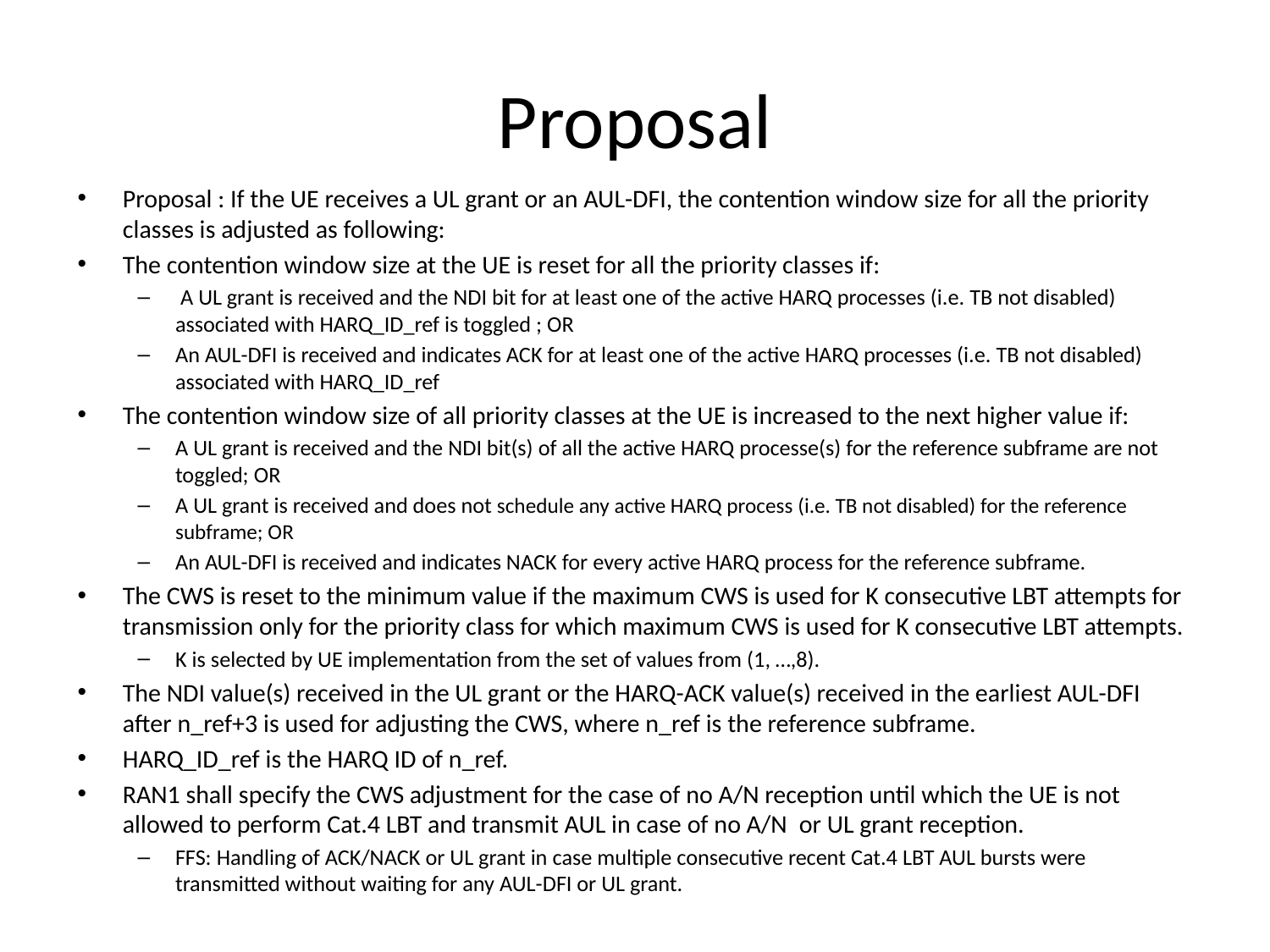

# Proposal
Proposal : If the UE receives a UL grant or an AUL-DFI, the contention window size for all the priority classes is adjusted as following:
The contention window size at the UE is reset for all the priority classes if:
 A UL grant is received and the NDI bit for at least one of the active HARQ processes (i.e. TB not disabled) associated with HARQ_ID_ref is toggled ; OR
An AUL-DFI is received and indicates ACK for at least one of the active HARQ processes (i.e. TB not disabled) associated with HARQ_ID_ref
The contention window size of all priority classes at the UE is increased to the next higher value if:
A UL grant is received and the NDI bit(s) of all the active HARQ processe(s) for the reference subframe are not toggled; OR
A UL grant is received and does not schedule any active HARQ process (i.e. TB not disabled) for the reference subframe; OR
An AUL-DFI is received and indicates NACK for every active HARQ process for the reference subframe.
The CWS is reset to the minimum value if the maximum CWS is used for K consecutive LBT attempts for transmission only for the priority class for which maximum CWS is used for K consecutive LBT attempts.
K is selected by UE implementation from the set of values from (1, …,8).
The NDI value(s) received in the UL grant or the HARQ-ACK value(s) received in the earliest AUL-DFI after n_ref+3 is used for adjusting the CWS, where n_ref is the reference subframe.
HARQ_ID_ref is the HARQ ID of n_ref.
RAN1 shall specify the CWS adjustment for the case of no A/N reception until which the UE is not allowed to perform Cat.4 LBT and transmit AUL in case of no A/N  or UL grant reception.
FFS: Handling of ACK/NACK or UL grant in case multiple consecutive recent Cat.4 LBT AUL bursts were transmitted without waiting for any AUL-DFI or UL grant.